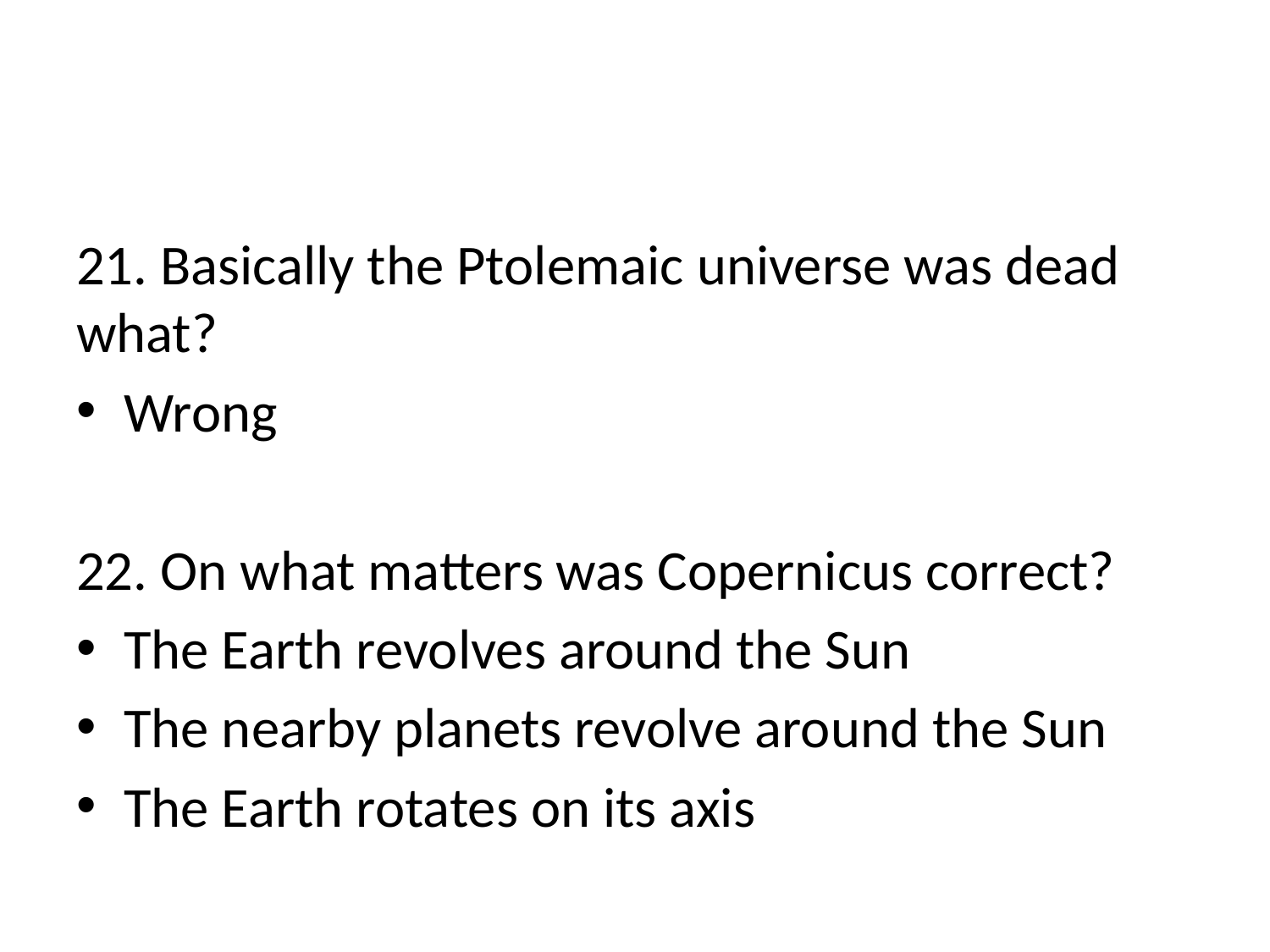

#
21. Basically the Ptolemaic universe was dead what?
Wrong

22. On what matters was Copernicus correct?
The Earth revolves around the Sun
The nearby planets revolve around the Sun
The Earth rotates on its axis